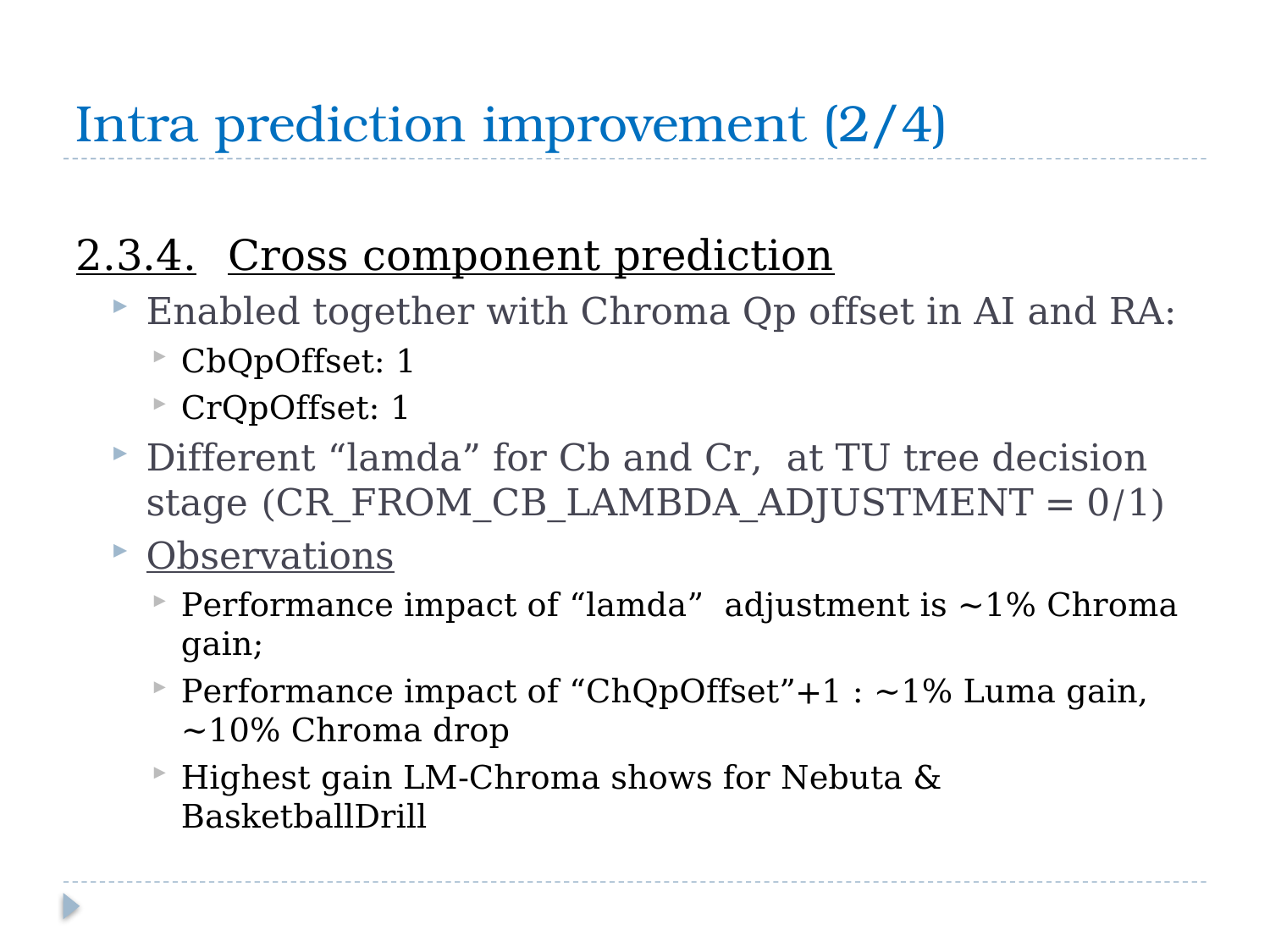

# Intra prediction improvement (2/4)
2.3.4.	Cross component prediction
Enabled together with Chroma Qp offset in AI and RA:
CbQpOffset: 1
CrQpOffset: 1
Different “lamda” for Cb and Cr,  at TU tree decision stage (CR_FROM_CB_LAMBDA_ADJUSTMENT = 0/1)
Observations
Performance impact of “lamda”  adjustment is ~1% Chroma gain;
Performance impact of “ChQpOffset”+1 : ~1% Luma gain, ~10% Chroma drop
Highest gain LM-Chroma shows for Nebuta & BasketballDrill